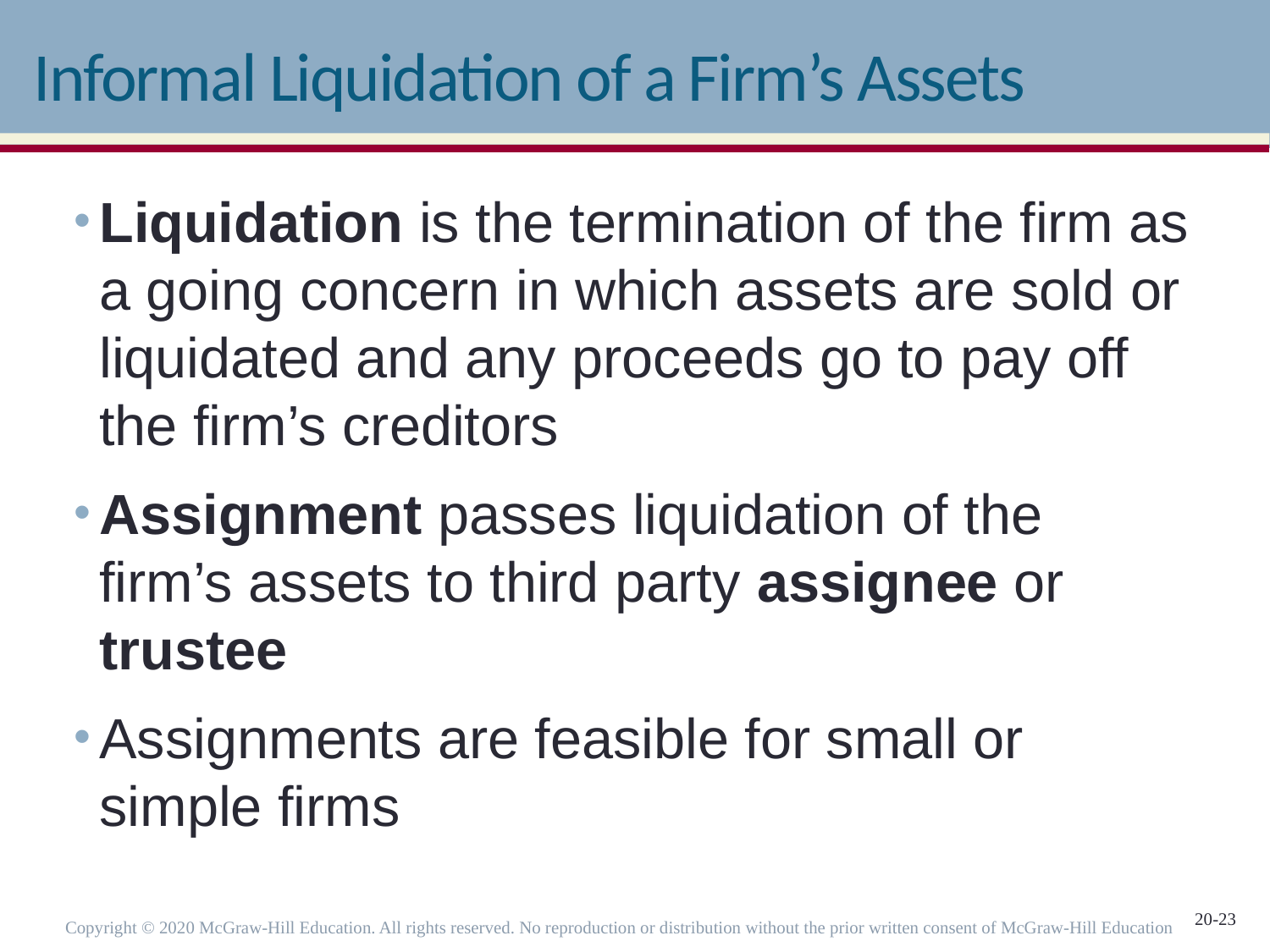

# Informal Liquidation of a Firm’s Assets
Liquidation is the termination of the firm as a going concern in which assets are sold or liquidated and any proceeds go to pay off the firm’s creditors
Assignment passes liquidation of the firm’s assets to third party assignee or trustee
Assignments are feasible for small or simple firms
Copyright © 2020 McGraw-Hill Education. All rights reserved. No reproduction or distribution without the prior written consent of McGraw-Hill Education